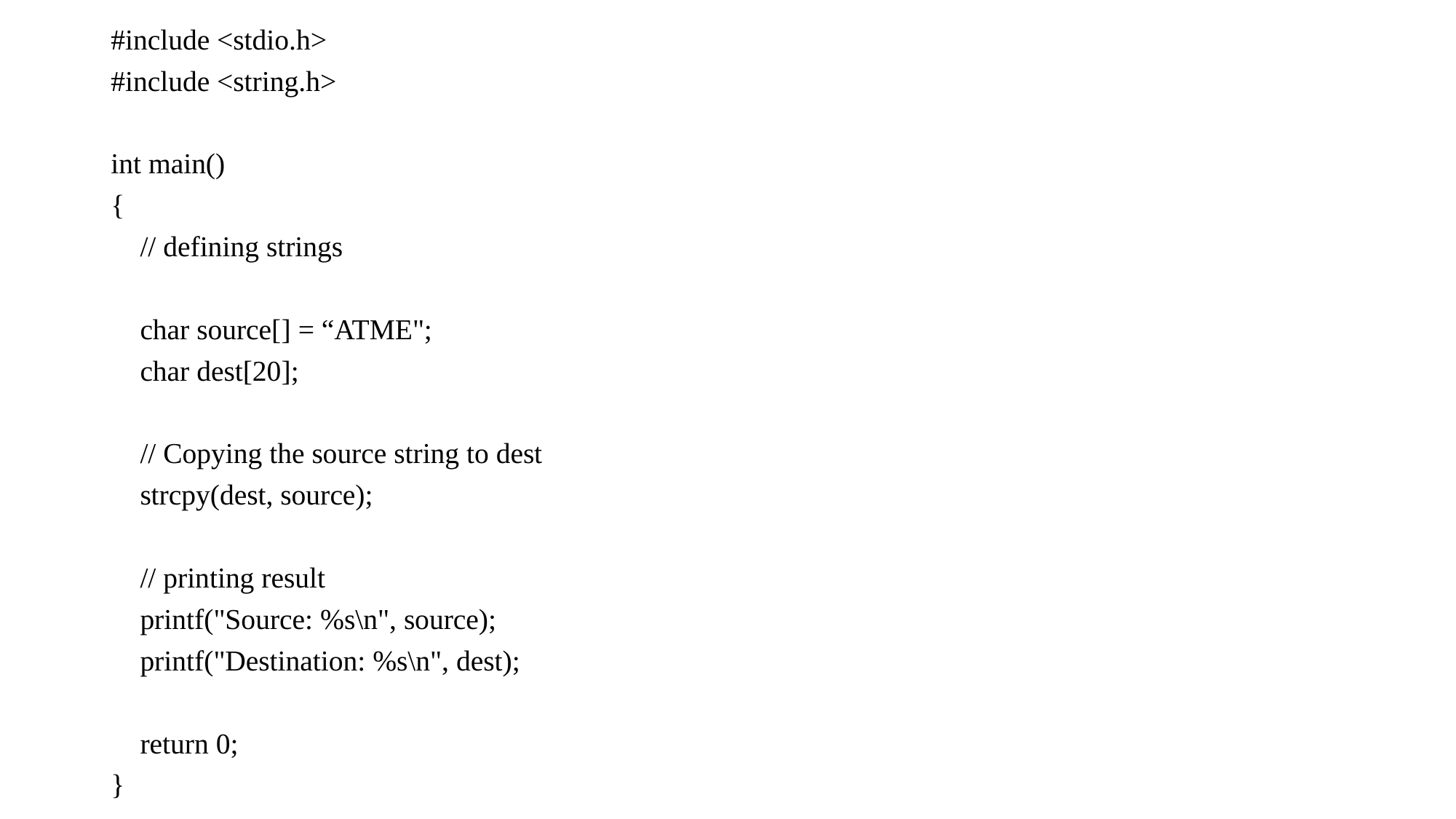

#include <stdio.h>
#include <string.h>

int main()
{
    // defining strings

    char source[] = “ATME";
    char dest[20];

    // Copying the source string to dest
    strcpy(dest, source);

    // printing result
    printf("Source: %s\n", source);
    printf("Destination: %s\n", dest);

    return 0;
}